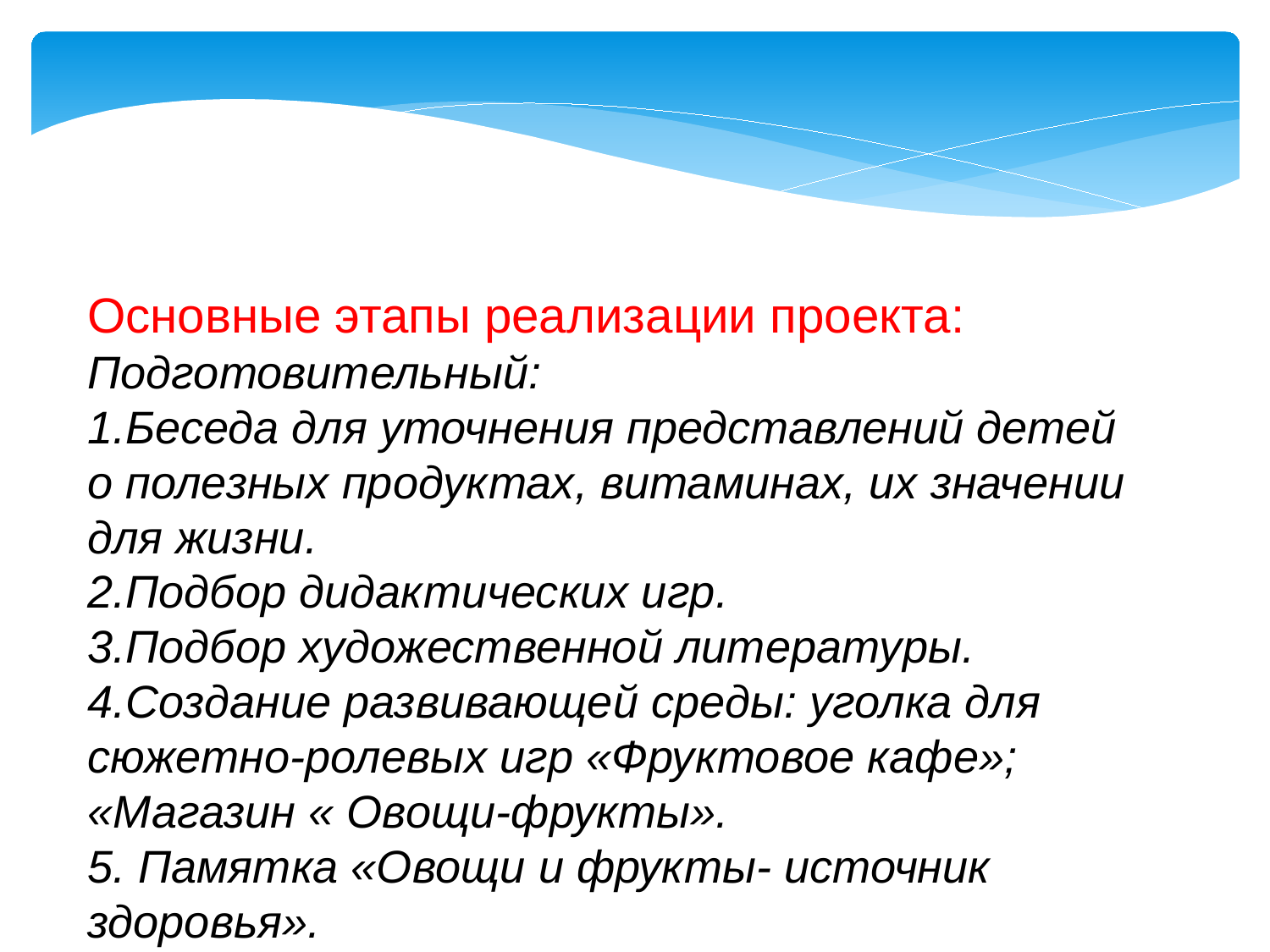

Основные этапы реализации проекта:
Подготовительный:
1.Беседа для уточнения представлений детей о полезных продуктах, витаминах, их значении для жизни.
2.Подбор дидактических игр.
3.Подбор художественной литературы.
4.Создание развивающей среды: уголка для сюжетно-ролевых игр «Фруктовое кафе»; «Магазин « Овощи-фрукты».
5. Памятка «Овощи и фрукты- источник здоровья».